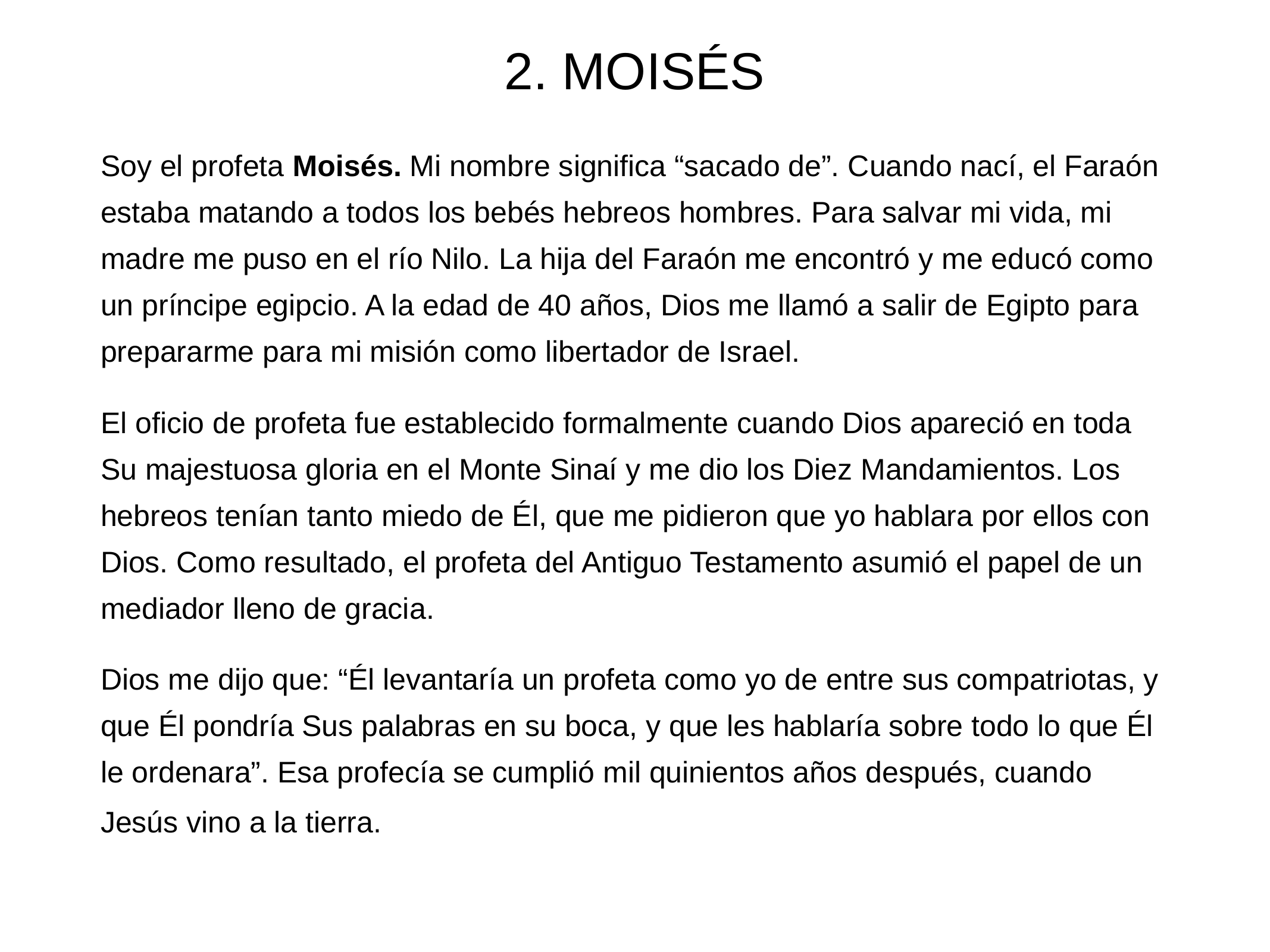

2. MOISÉS
Soy el profeta Moisés. Mi nombre significa “sacado de”. Cuando nací, el Faraón estaba matando a todos los bebés hebreos hombres. Para salvar mi vida, mi madre me puso en el río Nilo. La hija del Faraón me encontró y me educó como un príncipe egipcio. A la edad de 40 años, Dios me llamó a salir de Egipto para prepararme para mi misión como libertador de Israel.
El oficio de profeta fue establecido formalmente cuando Dios apareció en toda Su majestuosa gloria en el Monte Sinaí y me dio los Diez Mandamientos. Los hebreos tenían tanto miedo de Él, que me pidieron que yo hablara por ellos con Dios. Como resultado, el profeta del Antiguo Testamento asumió el papel de un mediador lleno de gracia.
Dios me dijo que: “Él levantaría un profeta como yo de entre sus compatriotas, y que Él pondría Sus palabras en su boca, y que les hablaría sobre todo lo que Él le ordenara”. Esa profecía se cumplió mil quinientos años después, cuando Jesús vino a la tierra.